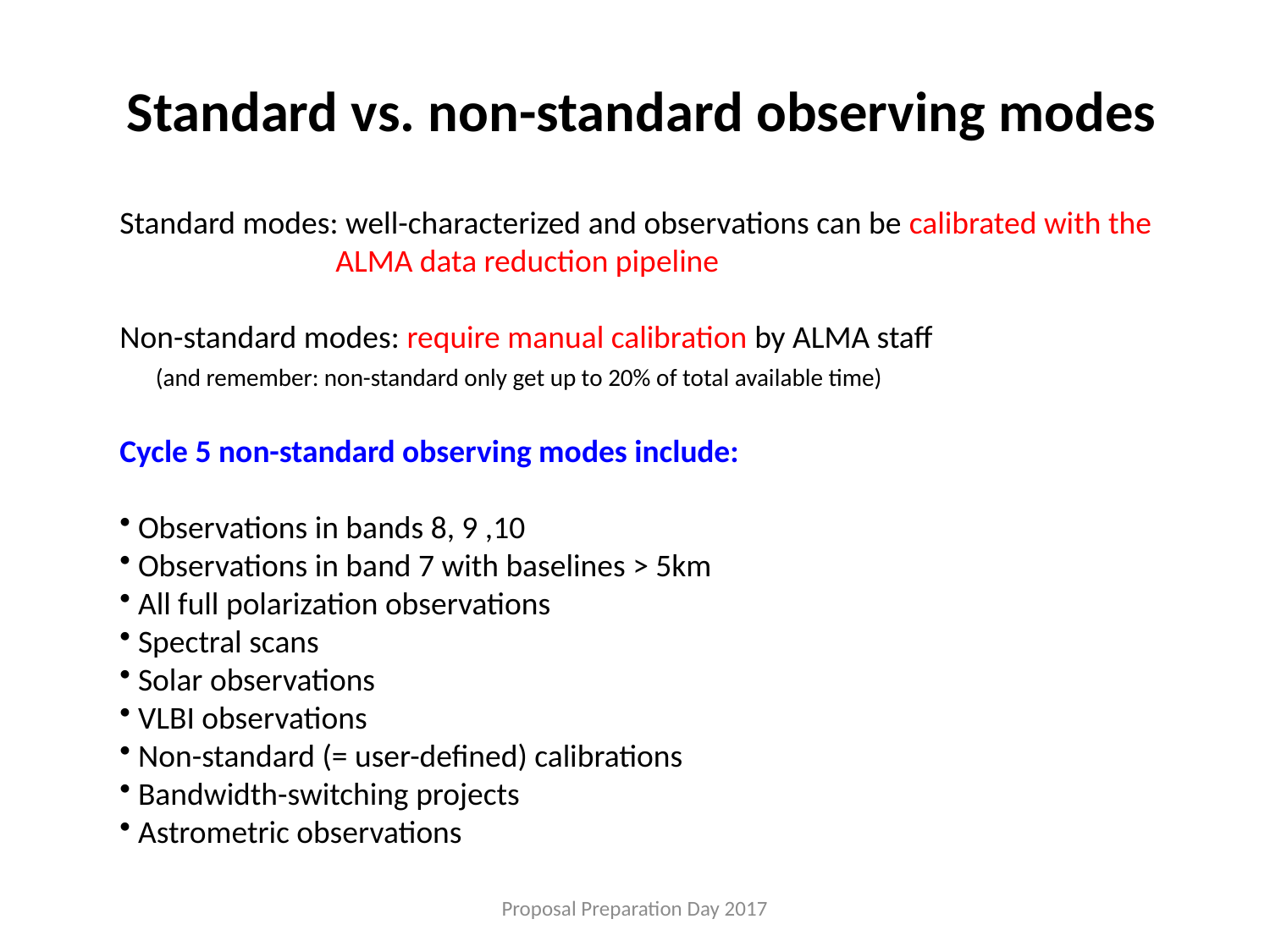

Standard vs. non-standard observing modes
Standard modes: well-characterized and observations can be calibrated with the
                              ALMA data reduction pipeline

Non-standard modes: require manual calibration by ALMA staff
     (and remember: non-standard only get up to 20% of total available time)

Cycle 5 non-standard observing modes include:

 Observations in bands 8, 9 ,10
 Observations in band 7 with baselines > 5km
 All full polarization observations
 Spectral scans
 Solar observations
 VLBI observations
 Non-standard (= user-defined) calibrations
 Bandwidth-switching projects
 Astrometric observations
Proposal Preparation Day 2017